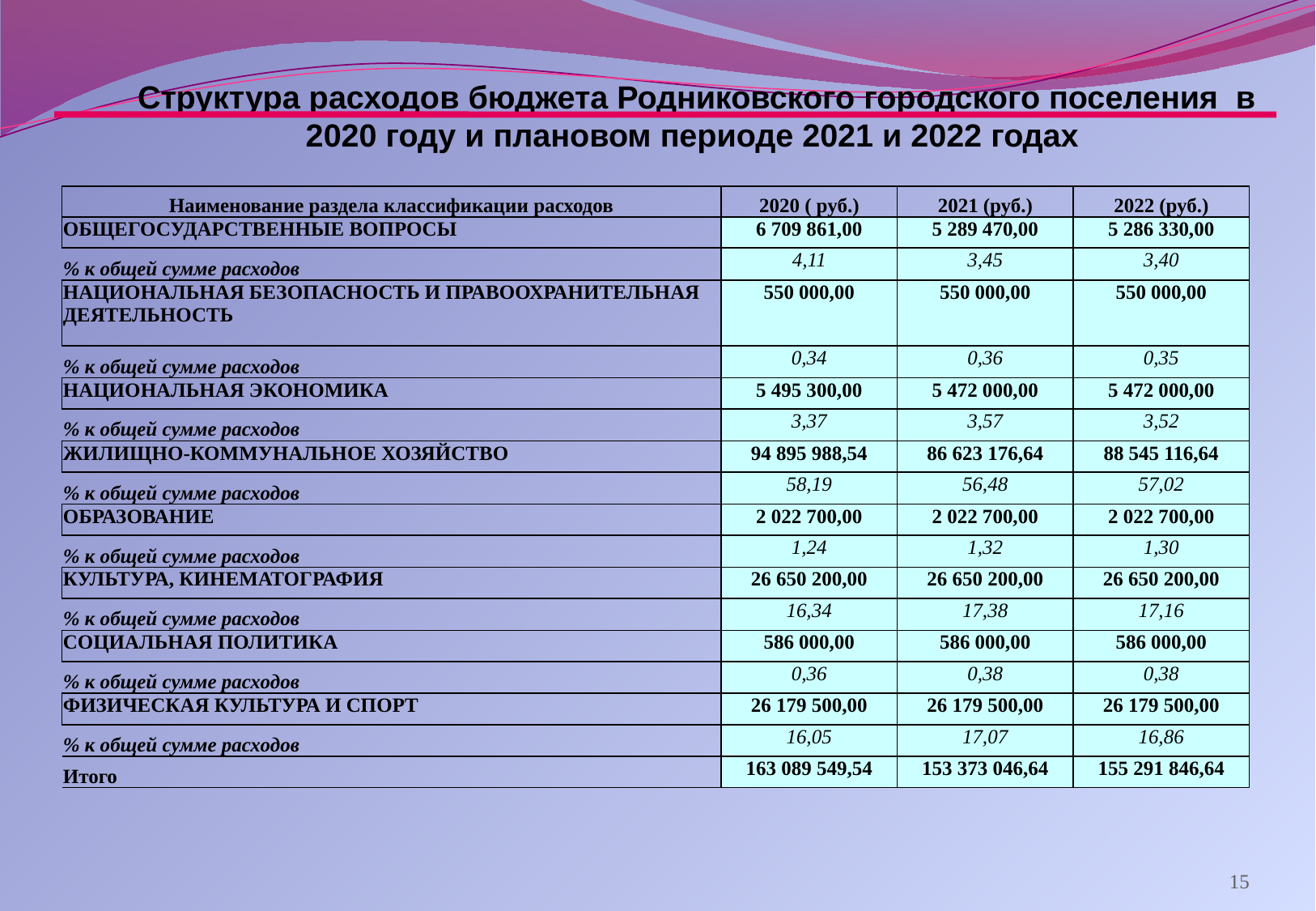

# Структура расходов бюджета Родниковского городского поселения  в 2020 году и плановом периоде 2021 и 2022 годах

| Наименование раздела классификации расходов | 2020 ( руб.) | 2021 (руб.) | 2022 (руб.) |
| --- | --- | --- | --- |
| ОБЩЕГОСУДАРСТВЕННЫЕ ВОПРОСЫ | 6 709 861,00 | 5 289 470,00 | 5 286 330,00 |
| % к общей сумме расходов | 4,11 | 3,45 | 3,40 |
| НАЦИОНАЛЬНАЯ БЕЗОПАСНОСТЬ И ПРАВООХРАНИТЕЛЬНАЯ ДЕЯТЕЛЬНОСТЬ | 550 000,00 | 550 000,00 | 550 000,00 |
| % к общей сумме расходов | 0,34 | 0,36 | 0,35 |
| НАЦИОНАЛЬНАЯ ЭКОНОМИКА | 5 495 300,00 | 5 472 000,00 | 5 472 000,00 |
| % к общей сумме расходов | 3,37 | 3,57 | 3,52 |
| ЖИЛИЩНО-КОММУНАЛЬНОЕ ХОЗЯЙСТВО | 94 895 988,54 | 86 623 176,64 | 88 545 116,64 |
| % к общей сумме расходов | 58,19 | 56,48 | 57,02 |
| ОБРАЗОВАНИЕ | 2 022 700,00 | 2 022 700,00 | 2 022 700,00 |
| % к общей сумме расходов | 1,24 | 1,32 | 1,30 |
| КУЛЬТУРА, КИНЕМАТОГРАФИЯ | 26 650 200,00 | 26 650 200,00 | 26 650 200,00 |
| % к общей сумме расходов | 16,34 | 17,38 | 17,16 |
| СОЦИАЛЬНАЯ ПОЛИТИКА | 586 000,00 | 586 000,00 | 586 000,00 |
| % к общей сумме расходов | 0,36 | 0,38 | 0,38 |
| ФИЗИЧЕСКАЯ КУЛЬТУРА И СПОРТ | 26 179 500,00 | 26 179 500,00 | 26 179 500,00 |
| % к общей сумме расходов | 16,05 | 17,07 | 16,86 |
| Итого | 163 089 549,54 | 153 373 046,64 | 155 291 846,64 |
15